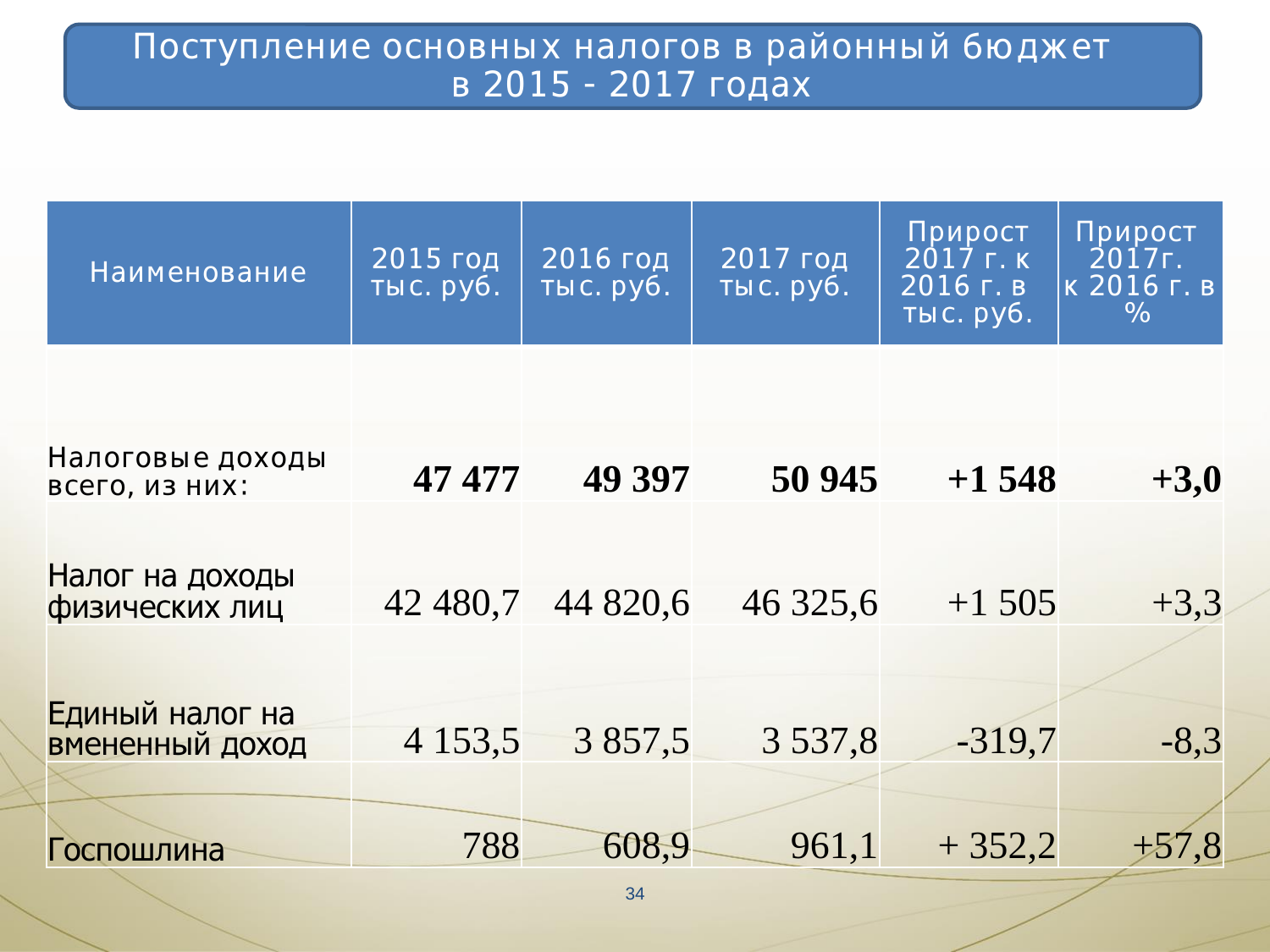

Поступление основных налогов в районный бюджет
в 2015 - 2017 годах

| Наименование | 2015 год тыс. руб. | 2016 год тыс. руб. | 2017 год тыс. руб. | Прирост 2017 г. к 2016 г. в тыс. руб. | Прирост 2017г. к 2016 г. в % |
| --- | --- | --- | --- | --- | --- |
| Налоговые доходы всего, из них: | 47 477 | 49 397 | 50 945 | +1 548 | +3,0 |
| Налог на доходы физических лиц | 42 480,7 | 44 820,6 | 46 325,6 | +1 505 | +3,3 |
| Единый налог на вмененный доход | 4 153,5 | 3 857,5 | 3 537,8 | -319,7 | -8,3 |
| Госпошлина | 788 | 608,9 | 961,1 | + 352,2 | +57,8 |
34